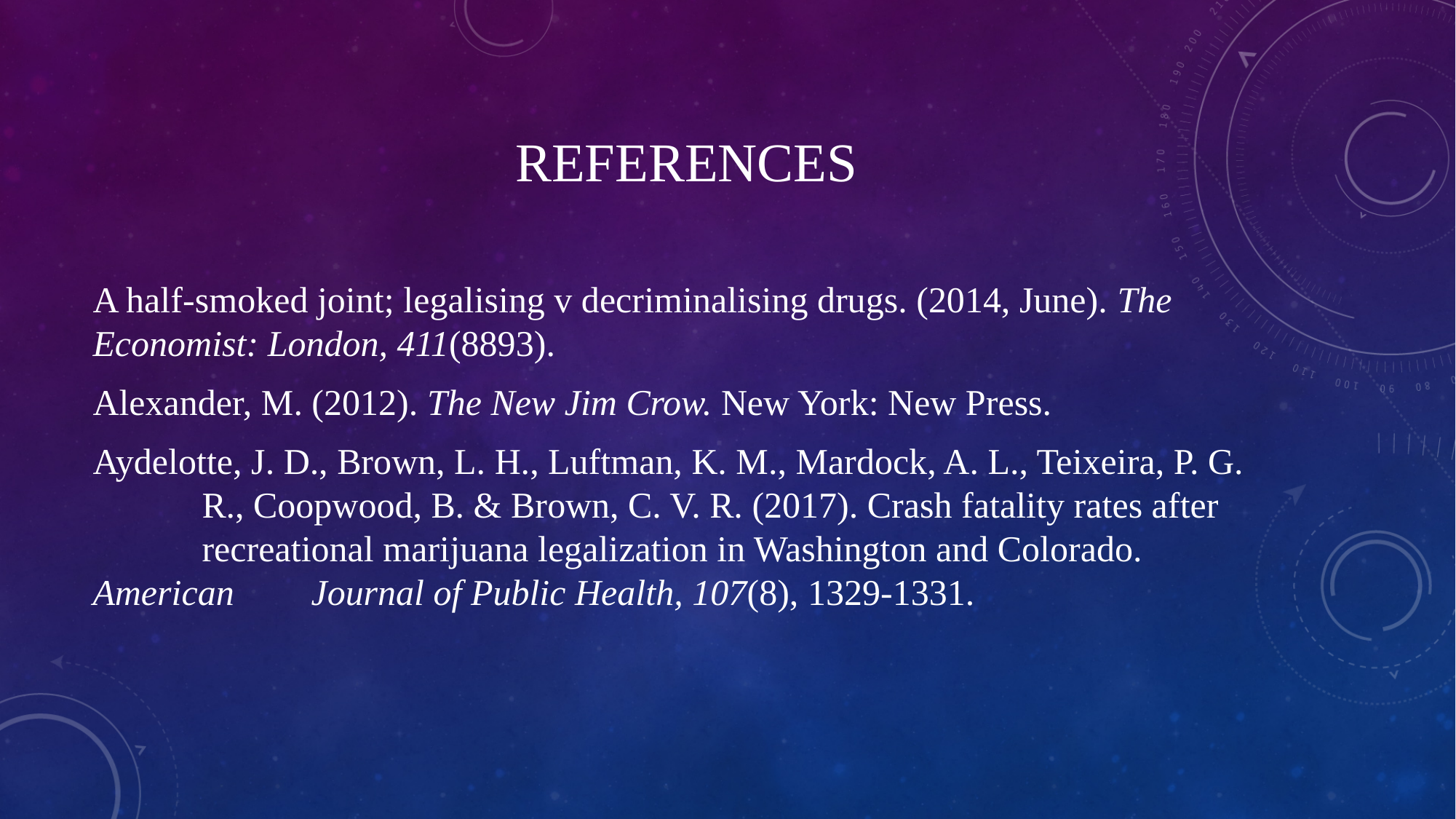

# References
A half-smoked joint; legalising v decriminalising drugs. (2014, June). The 	Economist: London, 411(8893).
Alexander, M. (2012). The New Jim Crow. New York: New Press.
Aydelotte, J. D., Brown, L. H., Luftman, K. M., Mardock, A. L., Teixeira, P. G. 	R., Coopwood, B. & Brown, C. V. R. (2017). Crash fatality rates after 	recreational marijuana legalization in Washington and Colorado. American 	Journal of Public Health, 107(8), 1329-1331.